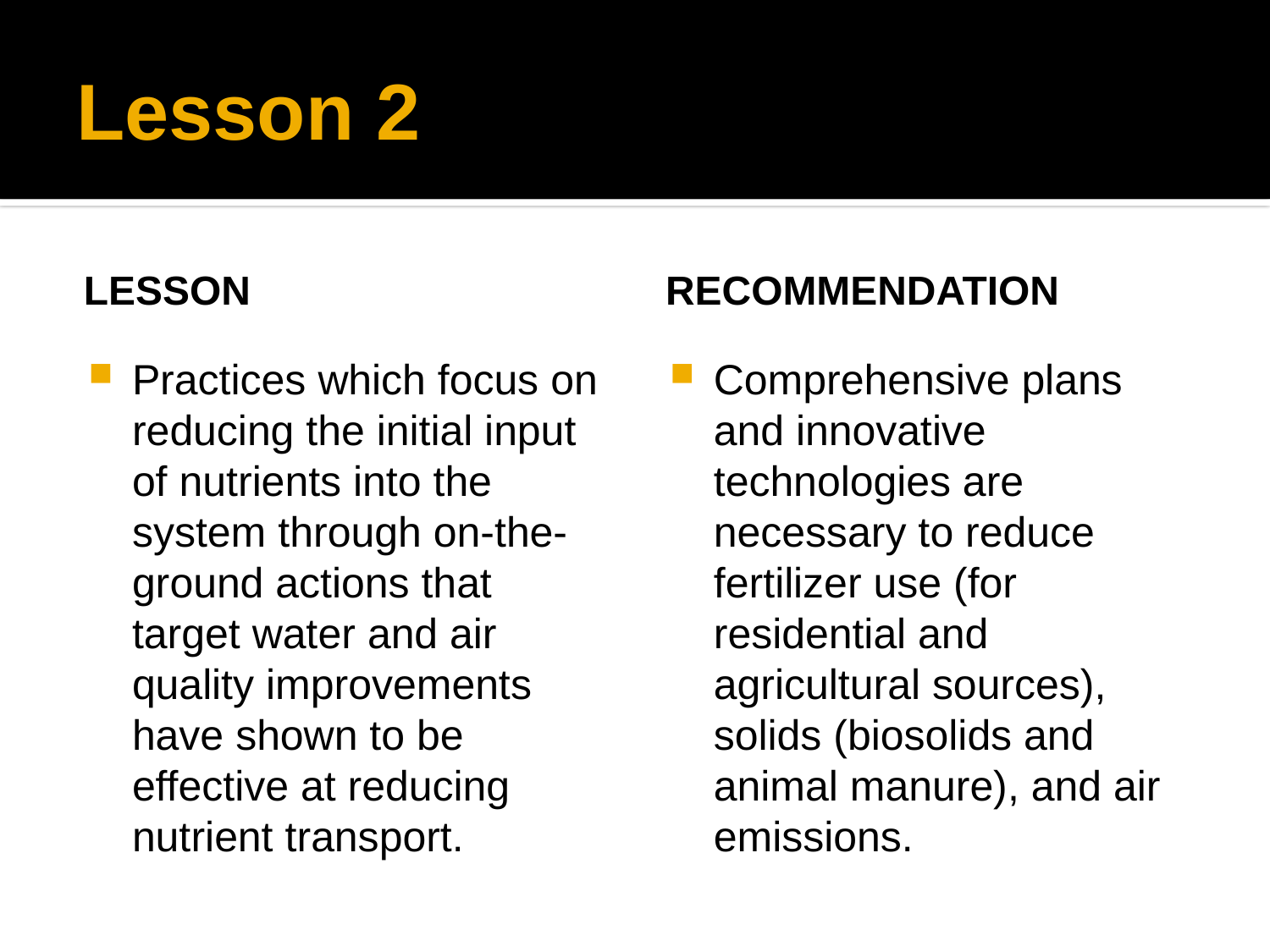

# Lesson 2
Lesson
Recommendation
Practices which focus on reducing the initial input of nutrients into the system through on-the-ground actions that target water and air quality improvements have shown to be effective at reducing nutrient transport.
Comprehensive plans and innovative technologies are necessary to reduce fertilizer use (for residential and agricultural sources), solids (biosolids and animal manure), and air emissions.